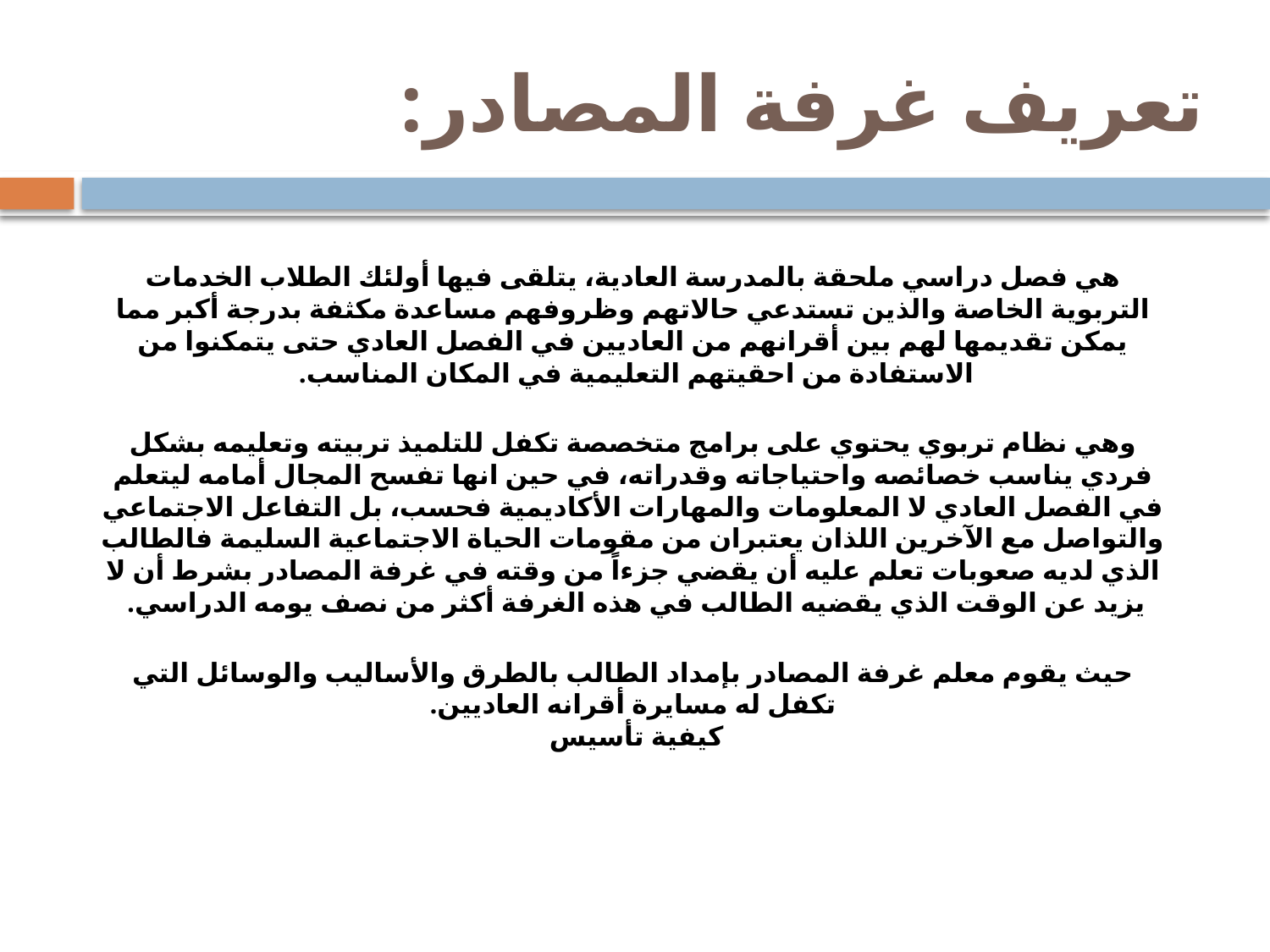

# تعريف غرفة المصادر:
هي فصل دراسي ملحقة بالمدرسة العادية، يتلقى فيها أولئك الطلاب الخدمات التربوية الخاصة والذين تستدعي حالاتهم وظروفهم مساعدة مكثفة بدرجة أكبر مما يمكن تقديمها لهم بين أقرانهم من العاديين في الفصل العادي حتى يتمكنوا من الاستفادة من احقيتهم التعليمية في المكان المناسب.
وهي نظام تربوي يحتوي على برامج متخصصة تكفل للتلميذ تربيته وتعليمه بشكل فردي يناسب خصائصه واحتياجاته وقدراته، في حين انها تفسح المجال أمامه ليتعلم في الفصل العادي لا المعلومات والمهارات الأكاديمية فحسب، بل التفاعل الاجتماعي والتواصل مع الآخرين اللذان يعتبران من مقومات الحياة الاجتماعية السليمة فالطالب الذي لديه صعوبات تعلم عليه أن يقضي جزءاً من وقته في غرفة المصادر بشرط أن لا يزيد عن الوقت الذي يقضيه الطالب في هذه الغرفة أكثر من نصف يومه الدراسي.
حيث يقوم معلم غرفة المصادر بإمداد الطالب بالطرق والأساليب والوسائل التي تكفل له مسايرة أقرانه العاديين.
كيفية تأسيس